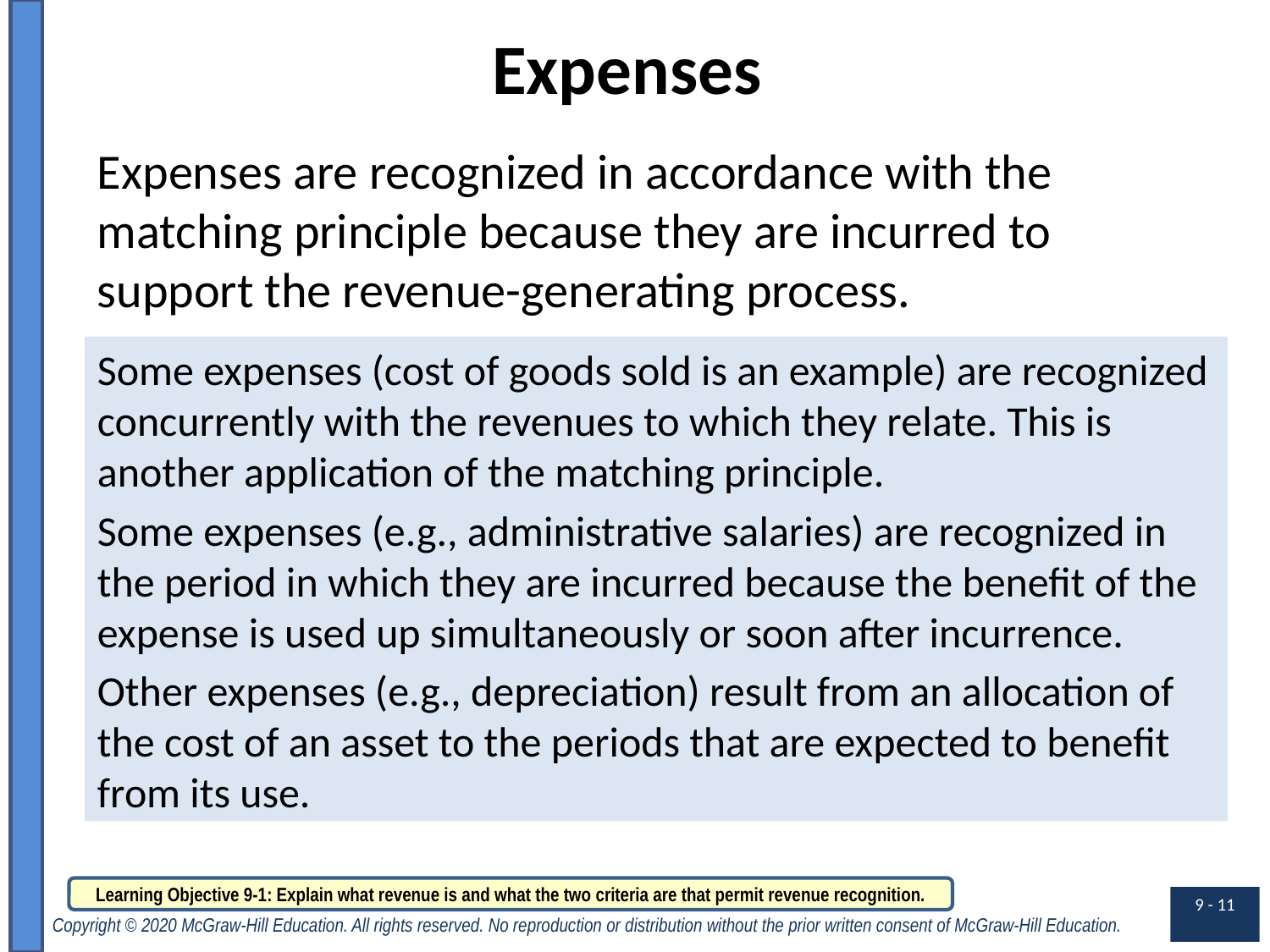

# Expenses
Expenses are recognized in accordance with the matching principle because they are incurred to support the revenue-generating process.
Some expenses (cost of goods sold is an example) are recognized concurrently with the revenues to which they relate. This is another application of the matching principle.
Some expenses (e.g., administrative salaries) are recognized in the period in which they are incurred because the benefit of the expense is used up simultaneously or soon after incurrence.
Other expenses (e.g., depreciation) result from an allocation of the cost of an asset to the periods that are expected to benefit from its use.
Learning Objective 9-1: Explain what revenue is and what the two criteria are that permit revenue recognition.